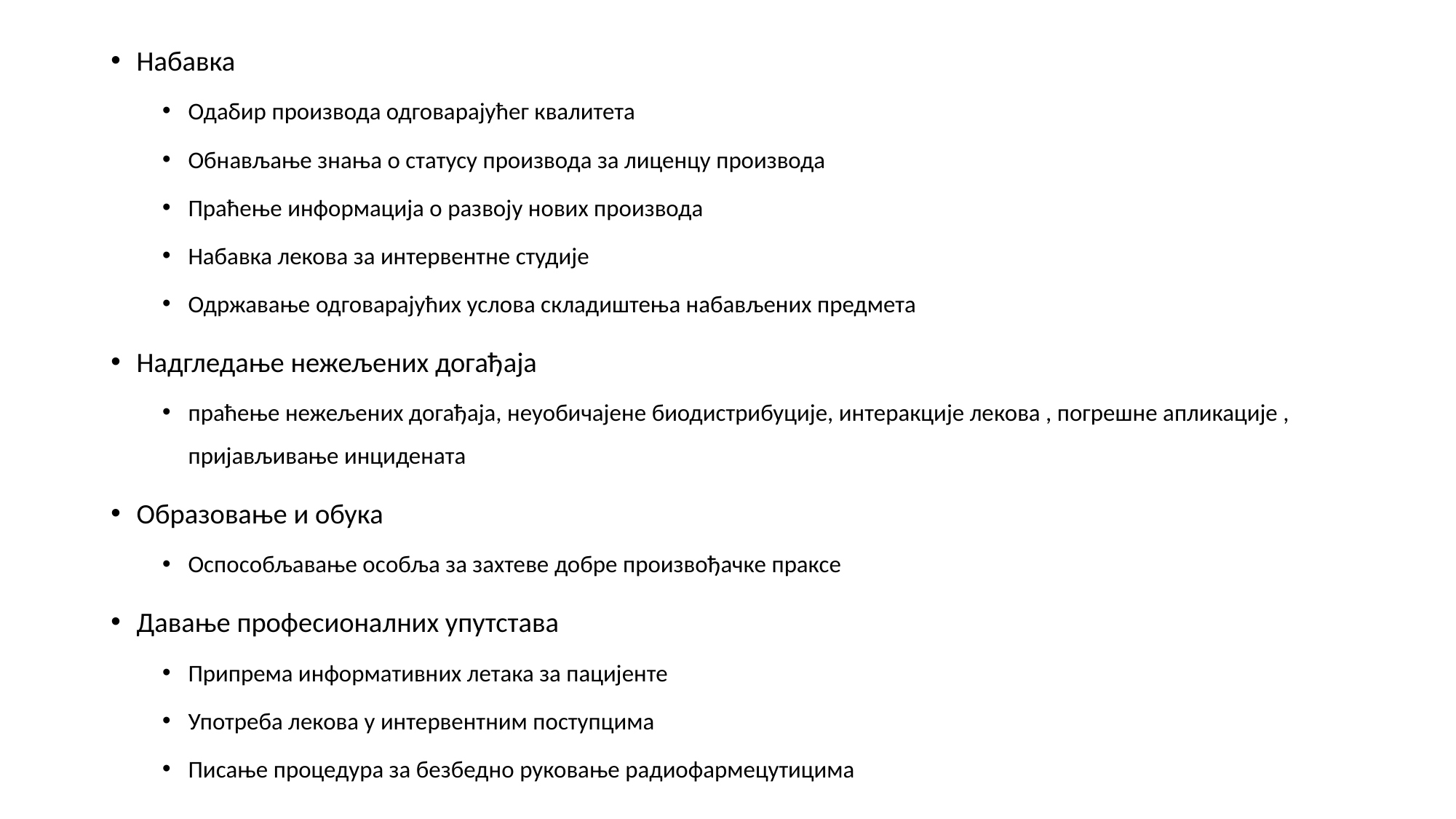

Набавка
Одабир производа одговарајућег квалитета
Обнављање знања о статусу производа за лиценцу производа
Праћење информација о развоју нових производа
Набавка лекова за интервентне студије
Одржавање одговарајућих услова складиштења набављених предмета
Надгледање нежељених догађаја
праћење нежељених догађаја, неуобичајене биодистрибуције, интеракције лекова , погрешне апликације , пријављивање инцидената
Образовање и обука
Оспособљавање особља за захтеве добре произвођачке праксе
Давање професионалних упутстава
Припрема информативних летака за пацијенте
Употреба лекова у интервентним поступцима
Писање процедура за безбедно руковање радиофармецутицима